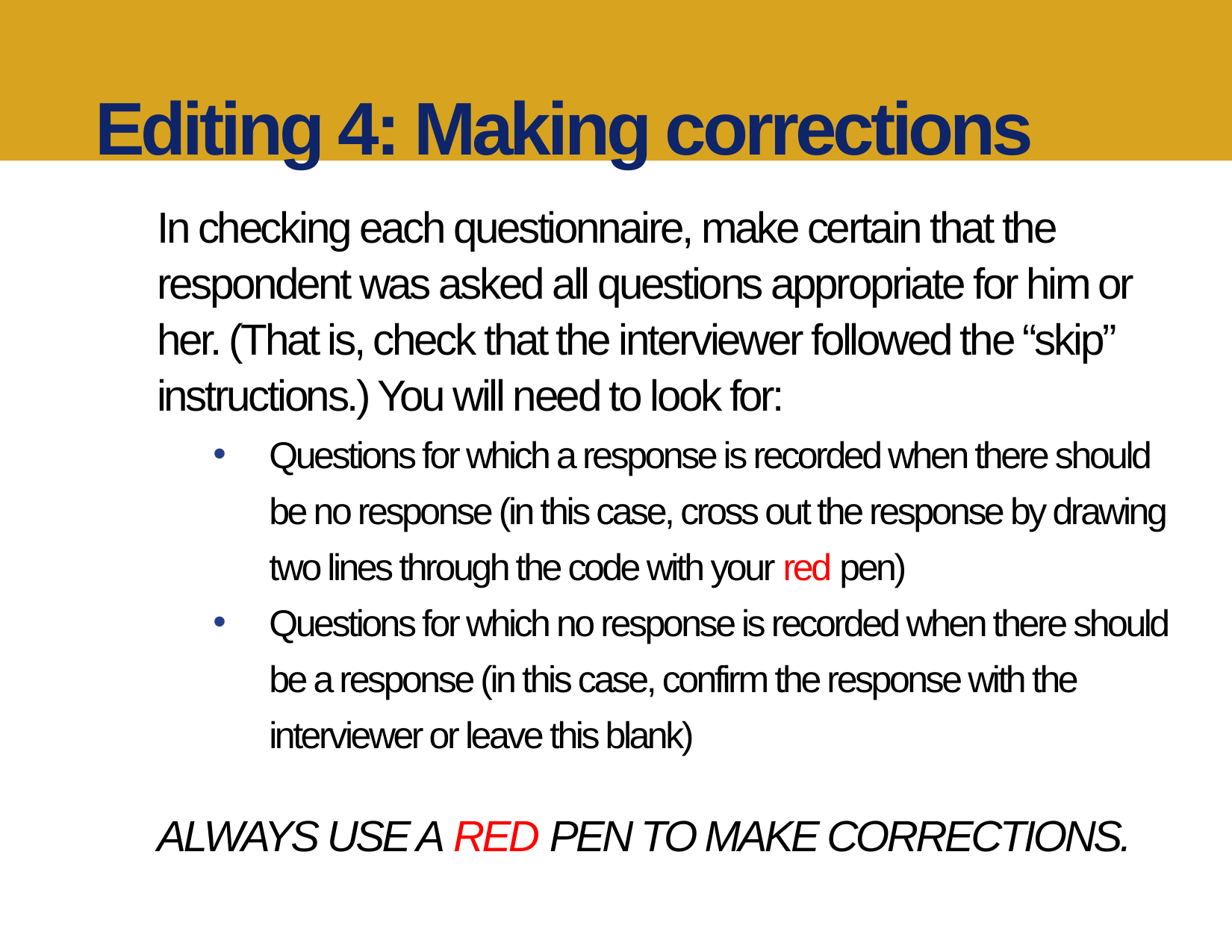

Editing 4: Making corrections
In checking each questionnaire, make certain that the respondent was asked all questions appropriate for him or her. (That is, check that the interviewer followed the “skip” instructions.) You will need to look for:
Questions for which a response is recorded when there should be no response (in this case, cross out the response by drawing two lines through the code with your red pen)
Questions for which no response is recorded when there should be a response (in this case, confirm the response with the interviewer or leave this blank)

ALWAYS USE A RED PEN TO MAKE CORRECTIONS.